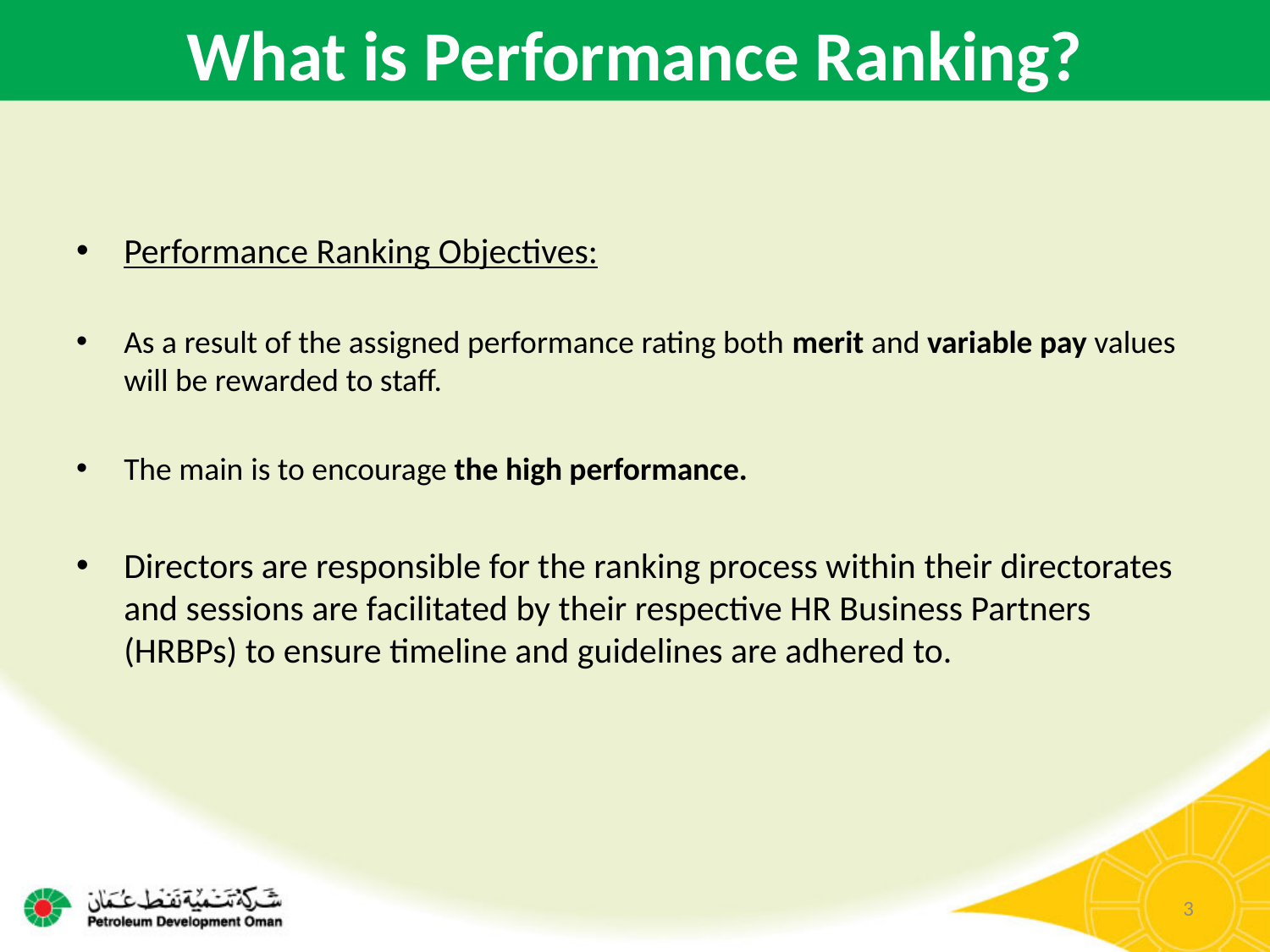

# What is Performance Ranking?
Performance Ranking Objectives:

As a result of the assigned performance rating both merit and variable pay values will be rewarded to staff.

The main is to encourage the high performance.

Directors are responsible for the ranking process within their directorates and sessions are facilitated by their respective HR Business Partners (HRBPs) to ensure timeline and guidelines are adhered to.
3